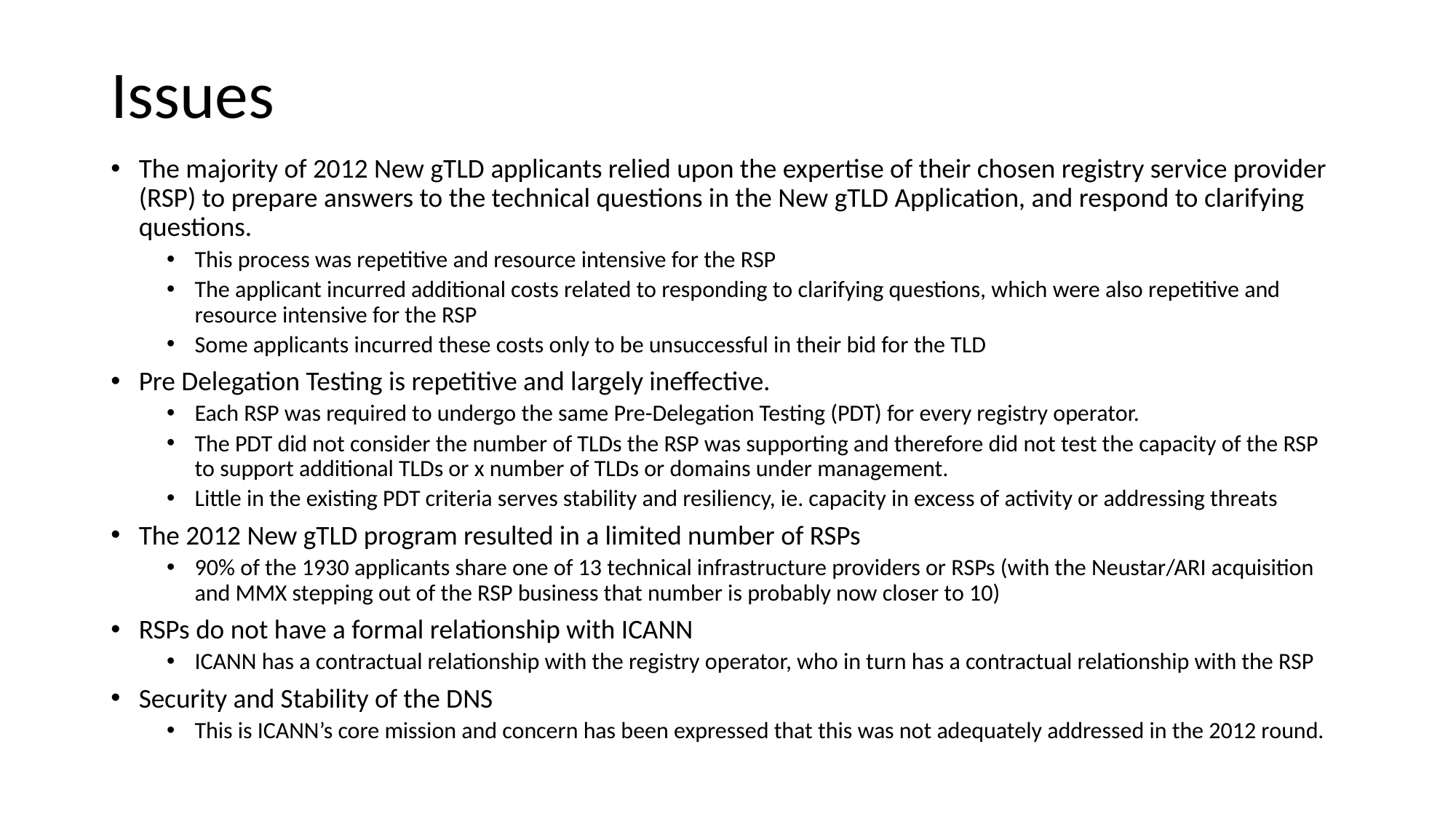

# Issues
The majority of 2012 New gTLD applicants relied upon the expertise of their chosen registry service provider (RSP) to prepare answers to the technical questions in the New gTLD Application, and respond to clarifying questions.
This process was repetitive and resource intensive for the RSP
The applicant incurred additional costs related to responding to clarifying questions, which were also repetitive and resource intensive for the RSP
Some applicants incurred these costs only to be unsuccessful in their bid for the TLD
Pre Delegation Testing is repetitive and largely ineffective.
Each RSP was required to undergo the same Pre-Delegation Testing (PDT) for every registry operator.
The PDT did not consider the number of TLDs the RSP was supporting and therefore did not test the capacity of the RSP to support additional TLDs or x number of TLDs or domains under management.
Little in the existing PDT criteria serves stability and resiliency, ie. capacity in excess of activity or addressing threats
The 2012 New gTLD program resulted in a limited number of RSPs
90% of the 1930 applicants share one of 13 technical infrastructure providers or RSPs (with the Neustar/ARI acquisition and MMX stepping out of the RSP business that number is probably now closer to 10)
RSPs do not have a formal relationship with ICANN
ICANN has a contractual relationship with the registry operator, who in turn has a contractual relationship with the RSP
Security and Stability of the DNS
This is ICANN’s core mission and concern has been expressed that this was not adequately addressed in the 2012 round.